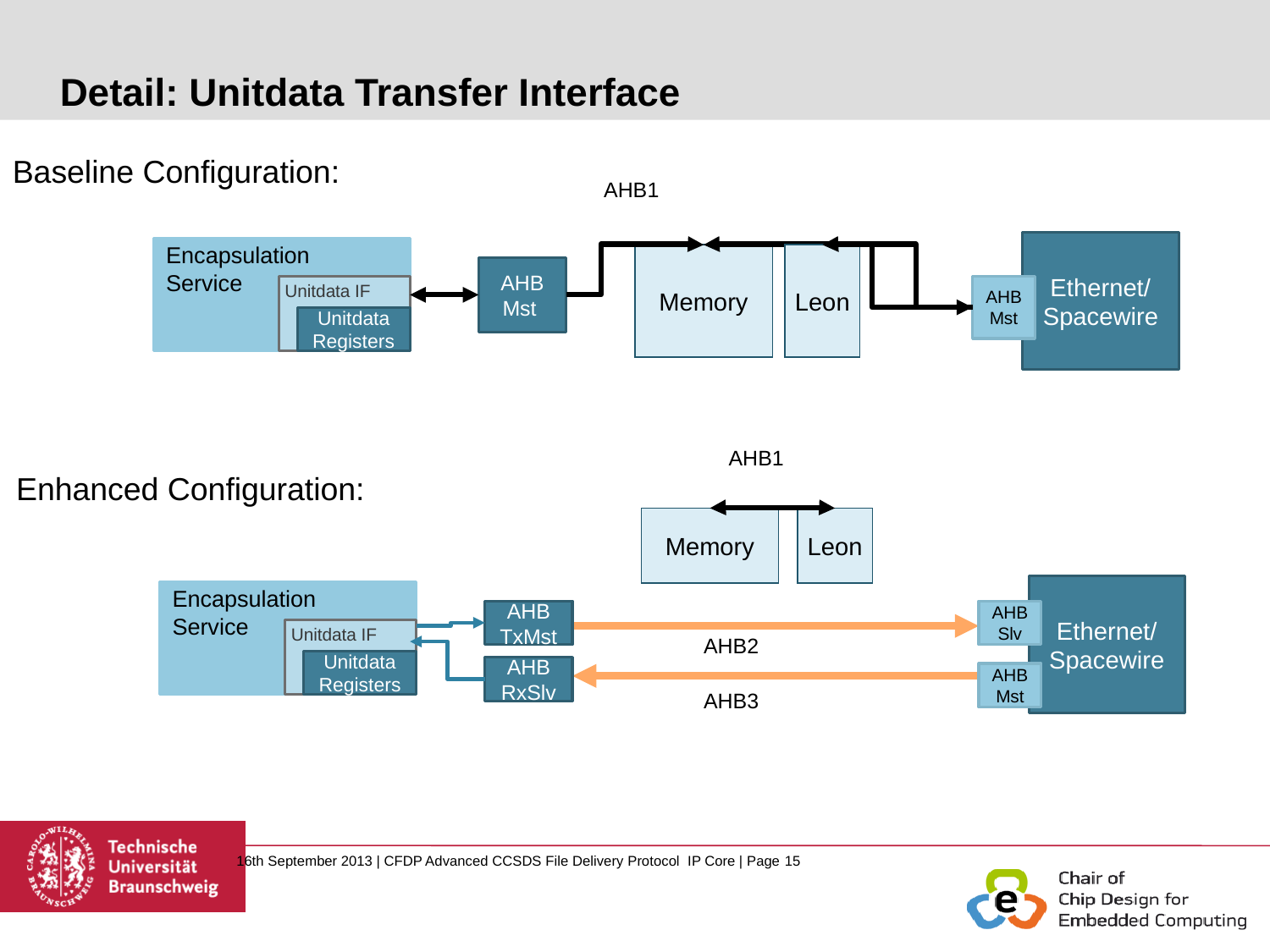

# Detail: Unitdata Transfer Interface
Baseline Configuration:
AHB1
Ethernet/
Spacewire
Encapsulation
Service

Leon
Memory
AHB
Mst
Unitdata IF

AHB
Mst
Unitdata Registers
AHB1
Enhanced Configuration:
Memory
Leon
Ethernet/
Spacewire
Encapsulation
Service

AHB
TxMst
AHB
Slv
Unitdata IF

AHB2
Unitdata Registers
AHB
RxSlv
AHB
Mst
AHB3